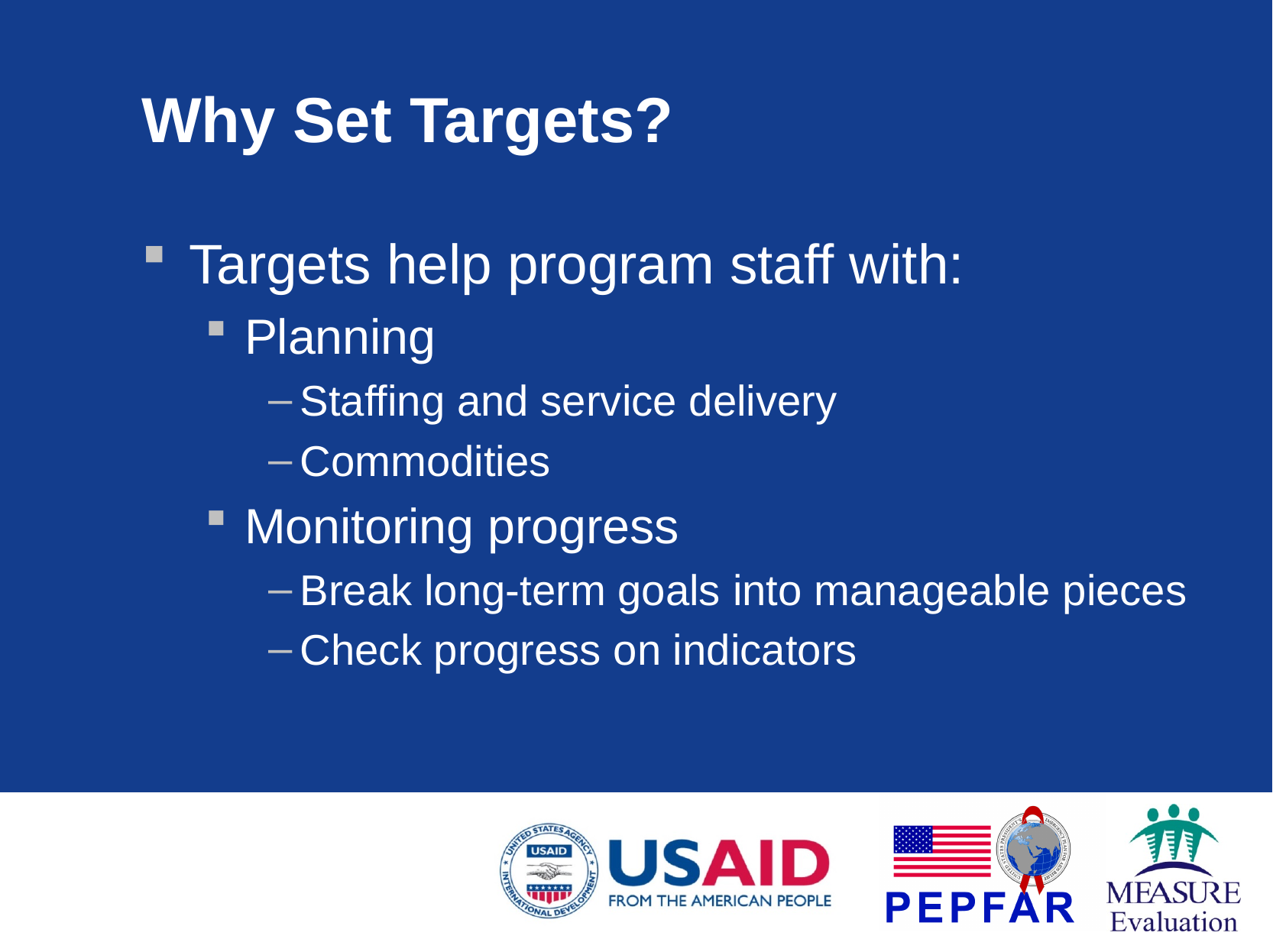

# Why Set Targets?
Targets help program staff with:
Planning
Staffing and service delivery
Commodities
Monitoring progress
Break long-term goals into manageable pieces
Check progress on indicators